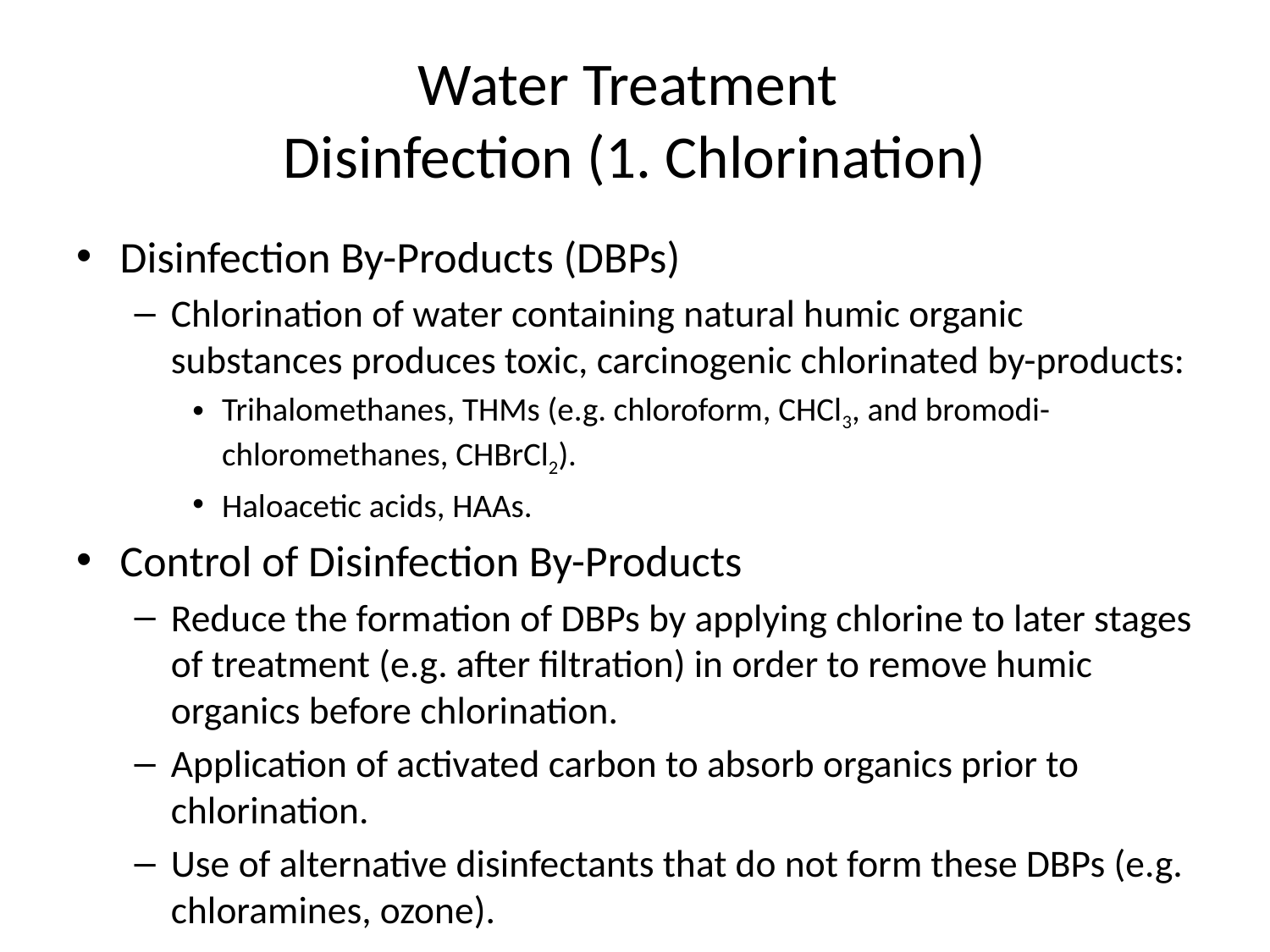

# Water Treatment Disinfection (1. Chlorination)
Disinfection By-Products (DBPs)
Chlorination of water containing natural humic organic substances produces toxic, carcinogenic chlorinated by-products:
Trihalomethanes, THMs (e.g. chloroform, CHCl3, and bromodi-chloromethanes, CHBrCl2).
Haloacetic acids, HAAs.
Control of Disinfection By-Products
Reduce the formation of DBPs by applying chlorine to later stages of treatment (e.g. after filtration) in order to remove humic organics before chlorination.
Application of activated carbon to absorb organics prior to chlorination.
Use of alternative disinfectants that do not form these DBPs (e.g. chloramines, ozone).